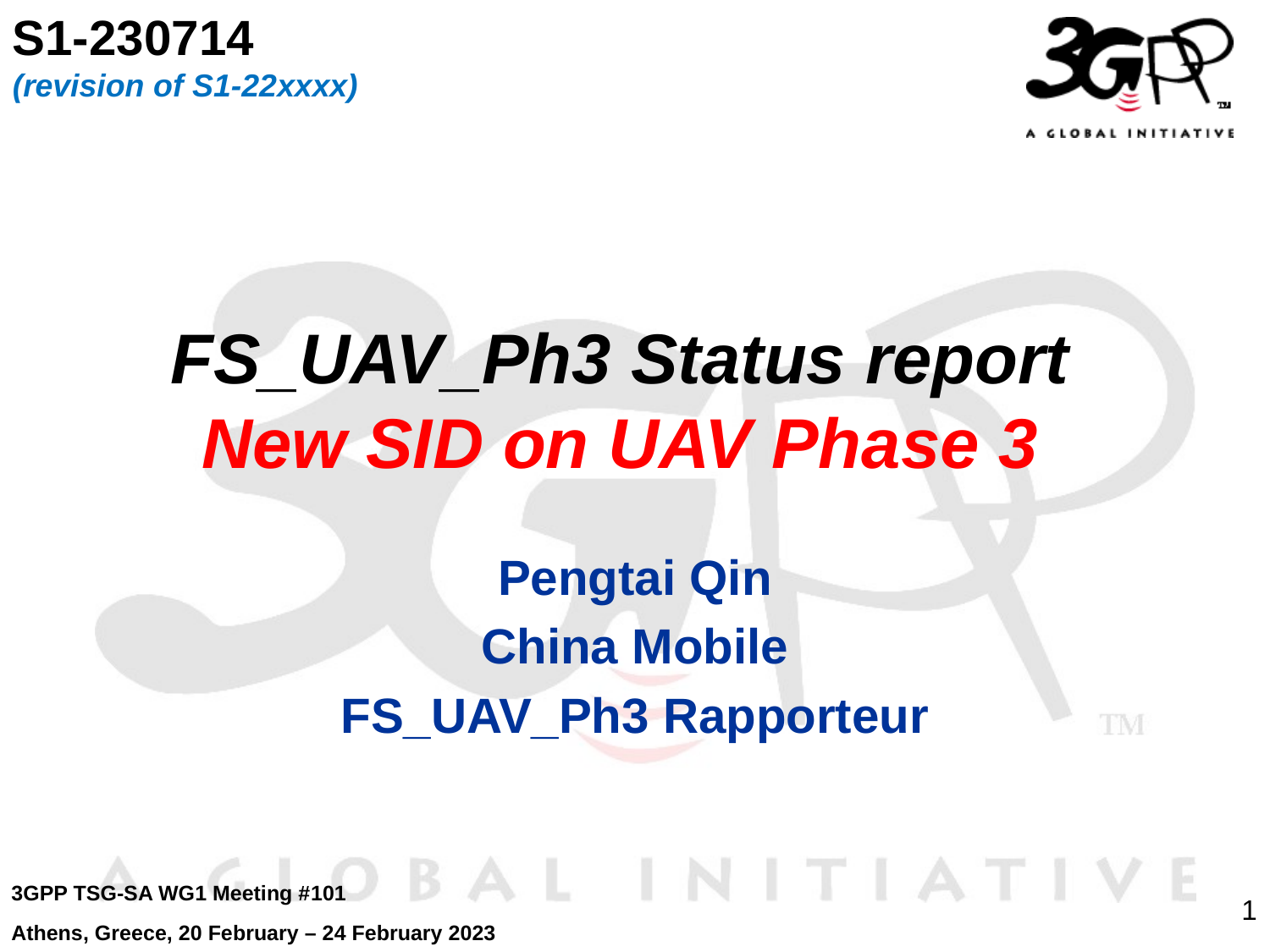

S1-230714
(revision of S1-22xxxx)
# FS_UAV_Ph3 Status report New SID on UAV Phase 3
Pengtai Qin
China Mobile
FS_UAV_Ph3 Rapporteur
3GPP TSG-SA WG1 Meeting #101
Athens, Greece, 20 February – 24 February 2023
1